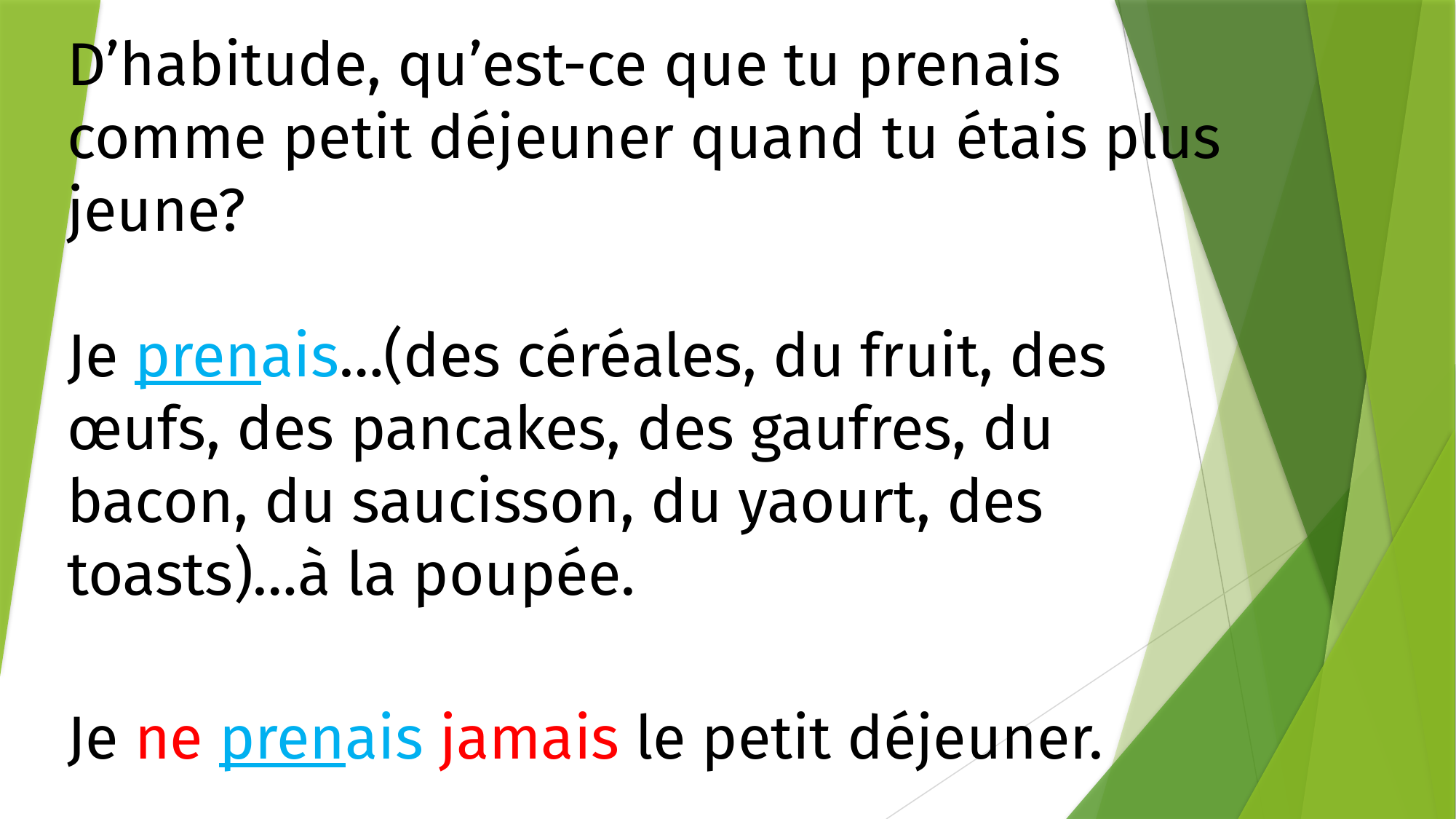

D’habitude, qu’est-ce que tu prenais comme petit déjeuner quand tu étais plus jeune?

Je prenais…(des céréales, du fruit, des œufs, des pancakes, des gaufres, du bacon, du saucisson, du yaourt, des toasts)…à la poupée.

Je ne prenais jamais le petit déjeuner.